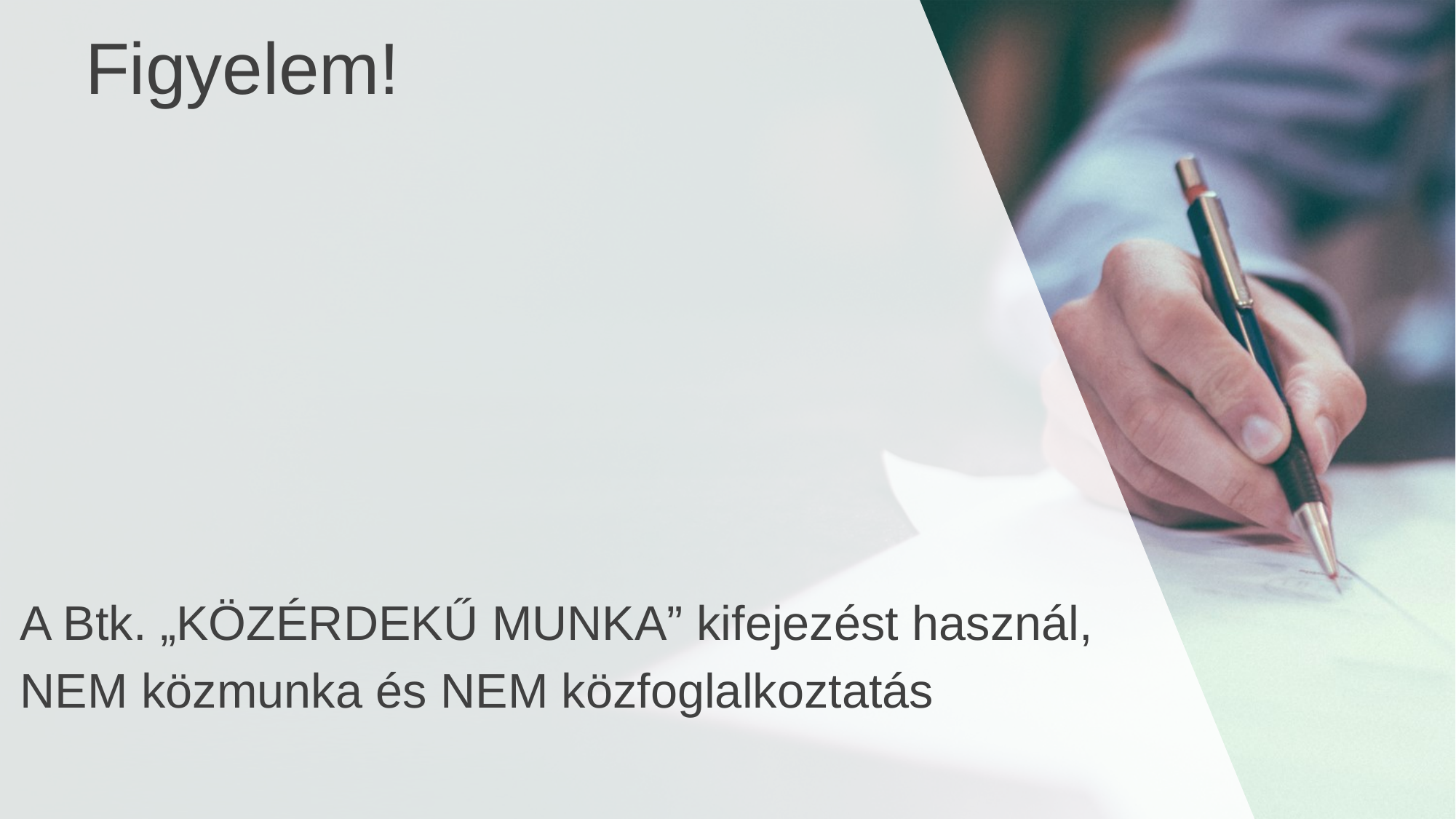

Figyelem!
A Btk. „KÖZÉRDEKŰ MUNKA” kifejezést használ,
NEM közmunka és NEM közfoglalkoztatás